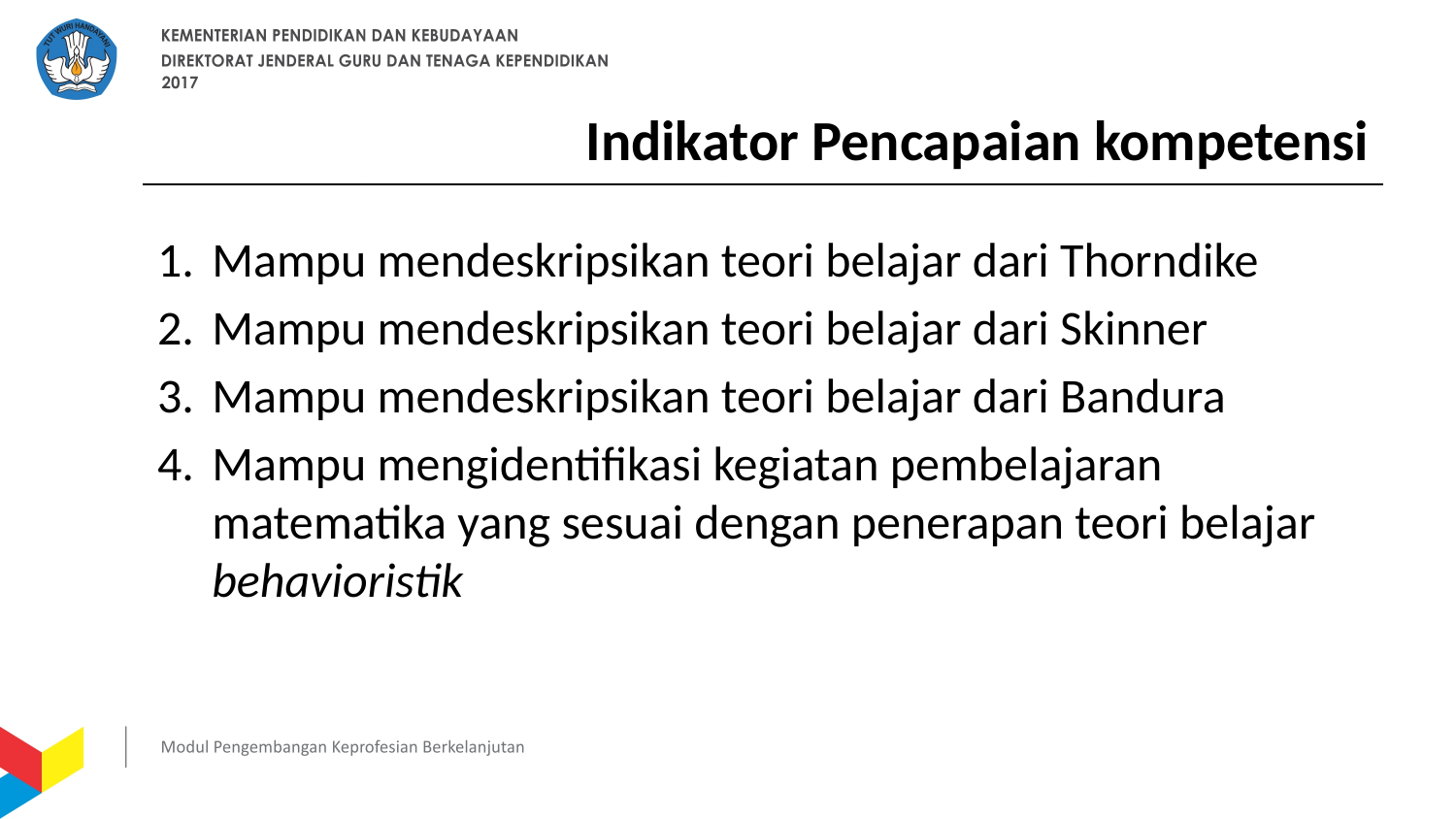

# Indikator Pencapaian kompetensi
Mampu mendeskripsikan teori belajar dari Thorndike
Mampu mendeskripsikan teori belajar dari Skinner
Mampu mendeskripsikan teori belajar dari Bandura
Mampu mengidentifikasi kegiatan pembelajaran matematika yang sesuai dengan penerapan teori belajar behavioristik